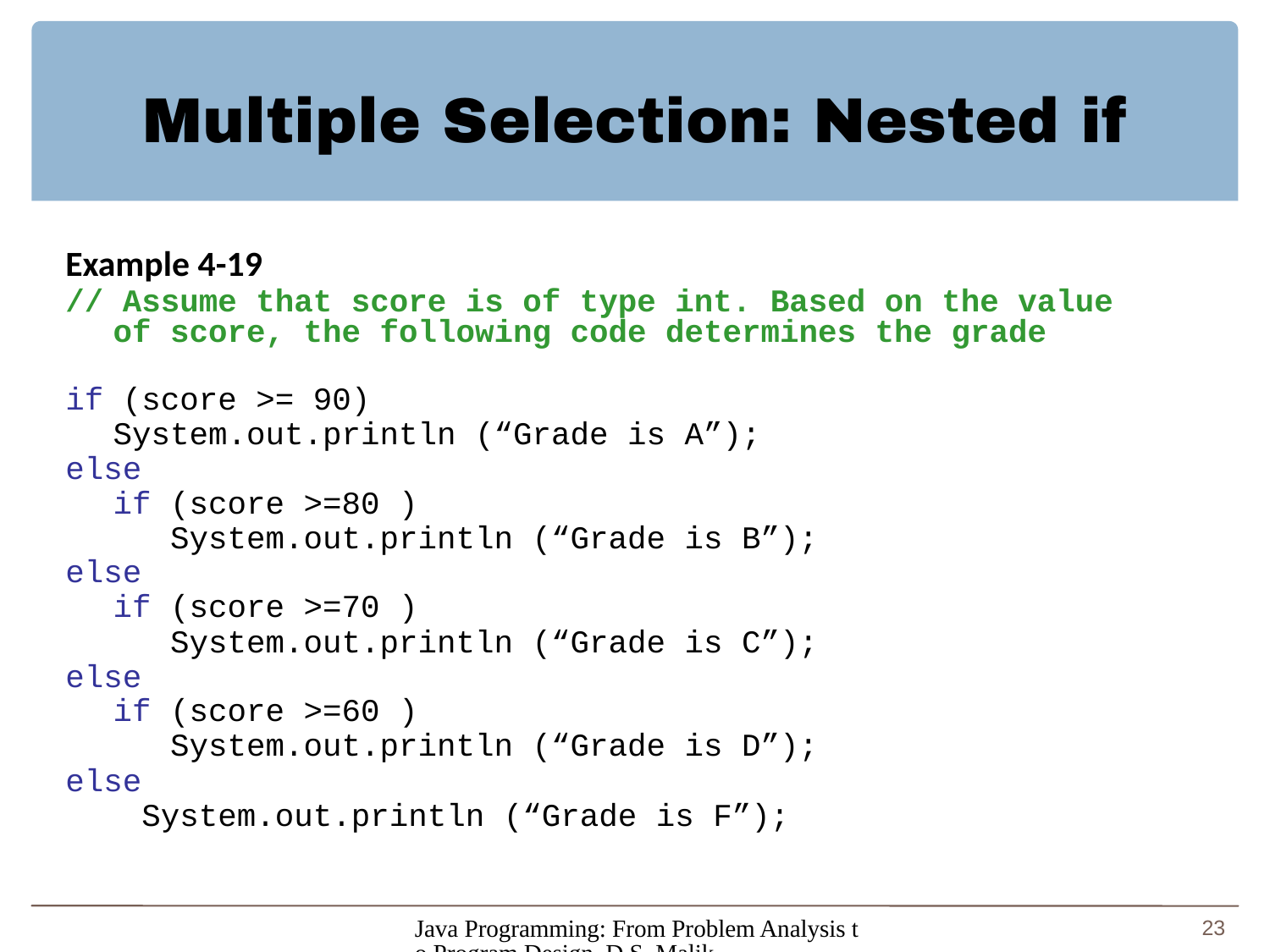

# Multiple Selection: Nested if
Example 4-19
// Assume that score is of type int. Based on the value of score, the following code determines the grade

if (score >= 90)
	System.out.println (“Grade is A”);
else
	if (score >=80 )
	   System.out.println (“Grade is B”);
else
	if (score >=70 )
	   System.out.println (“Grade is C”);
else
	if (score >=60 )
	   System.out.println (“Grade is D”);
else
    System.out.println (“Grade is F”);

Java Programming: From Problem Analysis to Program Design, D.S. Malik
23